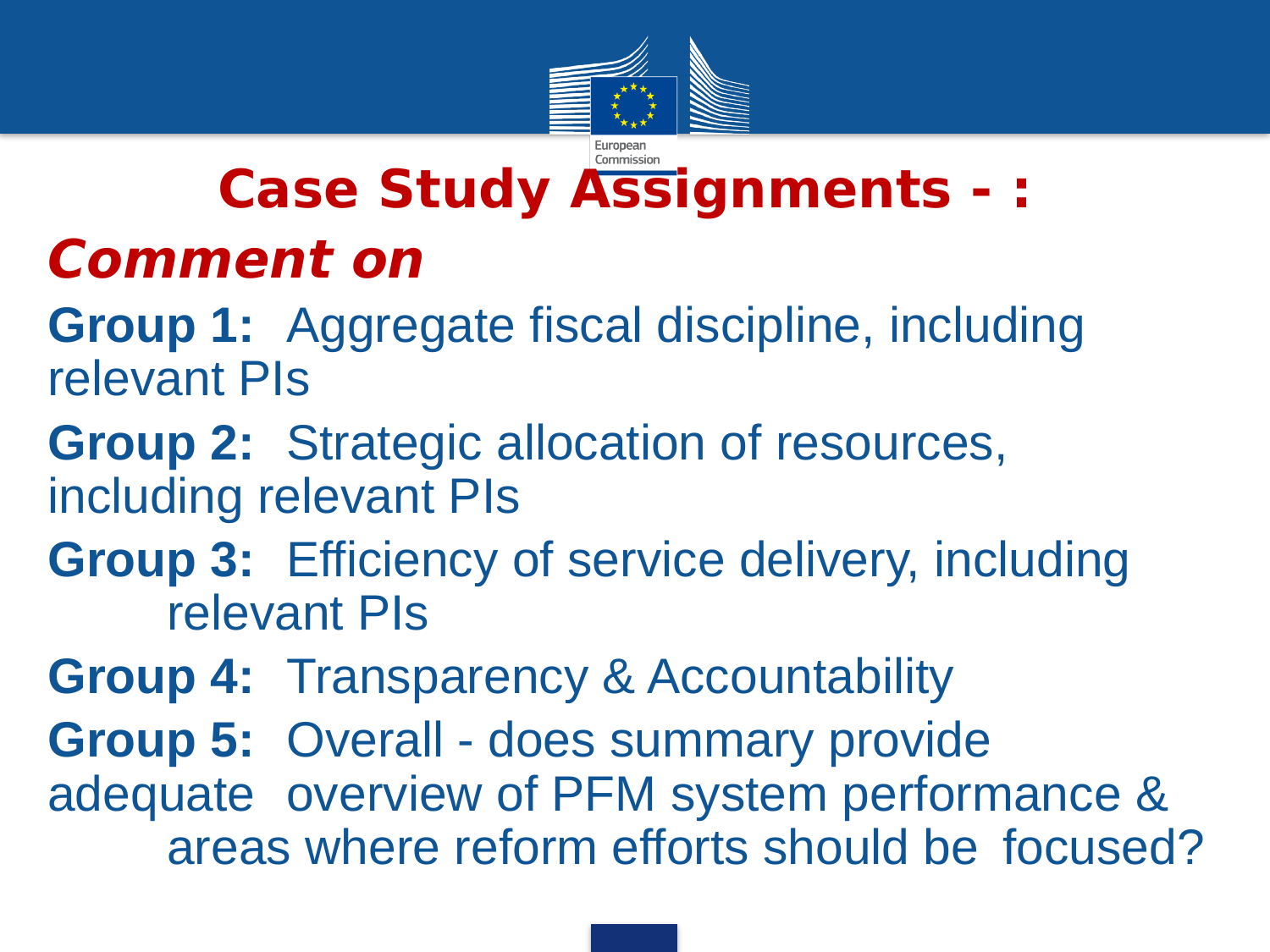

# Case Study Assignments - :
Comment on
Group 1:	Aggregate fiscal discipline, including 				relevant PIs
Group 2: 	Strategic allocation of resources, 				including relevant PIs
Group 3: 	Efficiency of service delivery, including 			relevant PIs
Group 4: 	Transparency & Accountability
Group 5: 	Overall - does summary provide adequate 			overview of PFM system performance & 			areas where reform efforts should be 				focused?